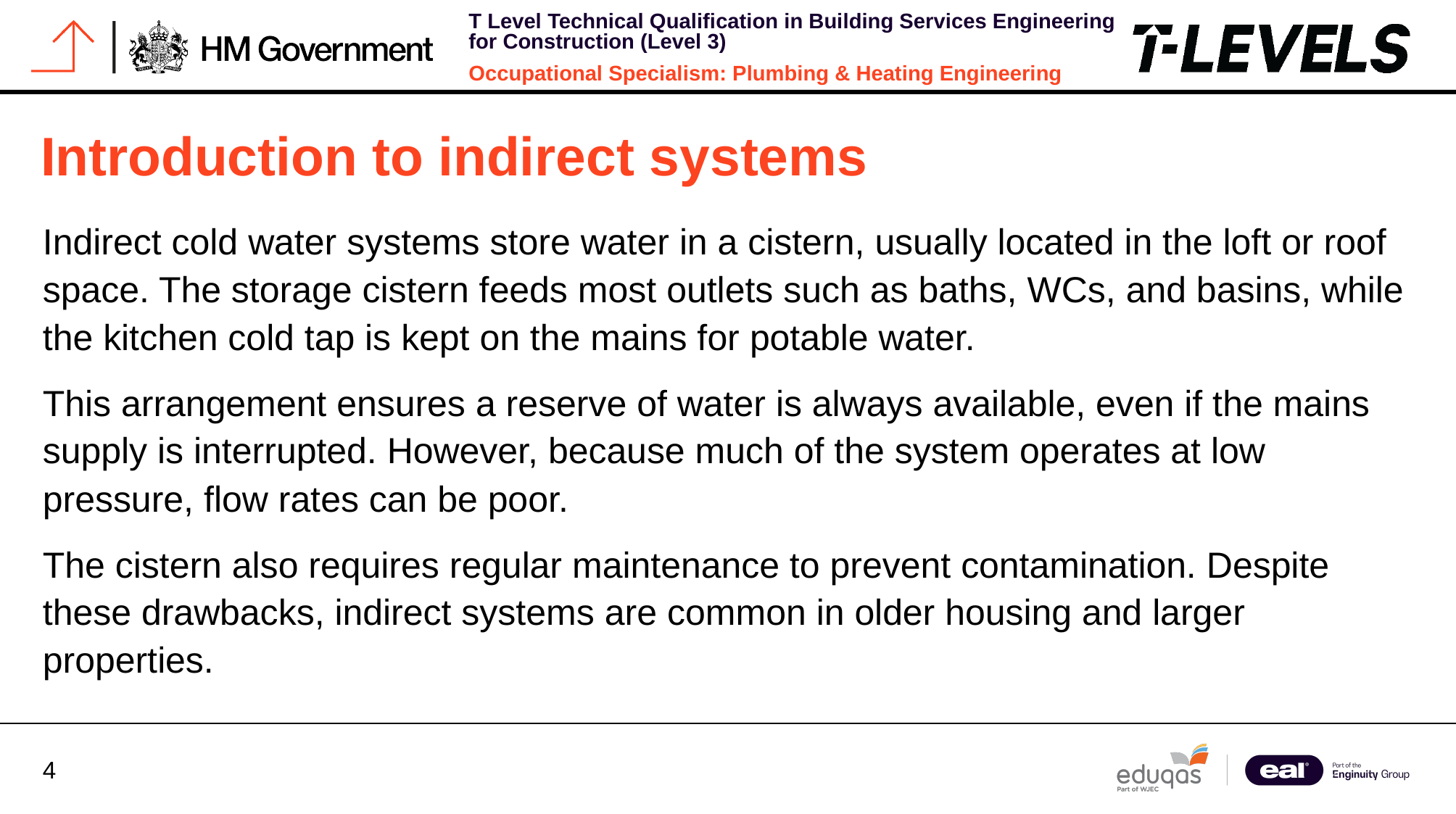

# Introduction to indirect systems
Indirect cold water systems store water in a cistern, usually located in the loft or roof space. The storage cistern feeds most outlets such as baths, WCs, and basins, while the kitchen cold tap is kept on the mains for potable water.
This arrangement ensures a reserve of water is always available, even if the mains supply is interrupted. However, because much of the system operates at low pressure, flow rates can be poor.
The cistern also requires regular maintenance to prevent contamination. Despite these drawbacks, indirect systems are common in older housing and larger properties.